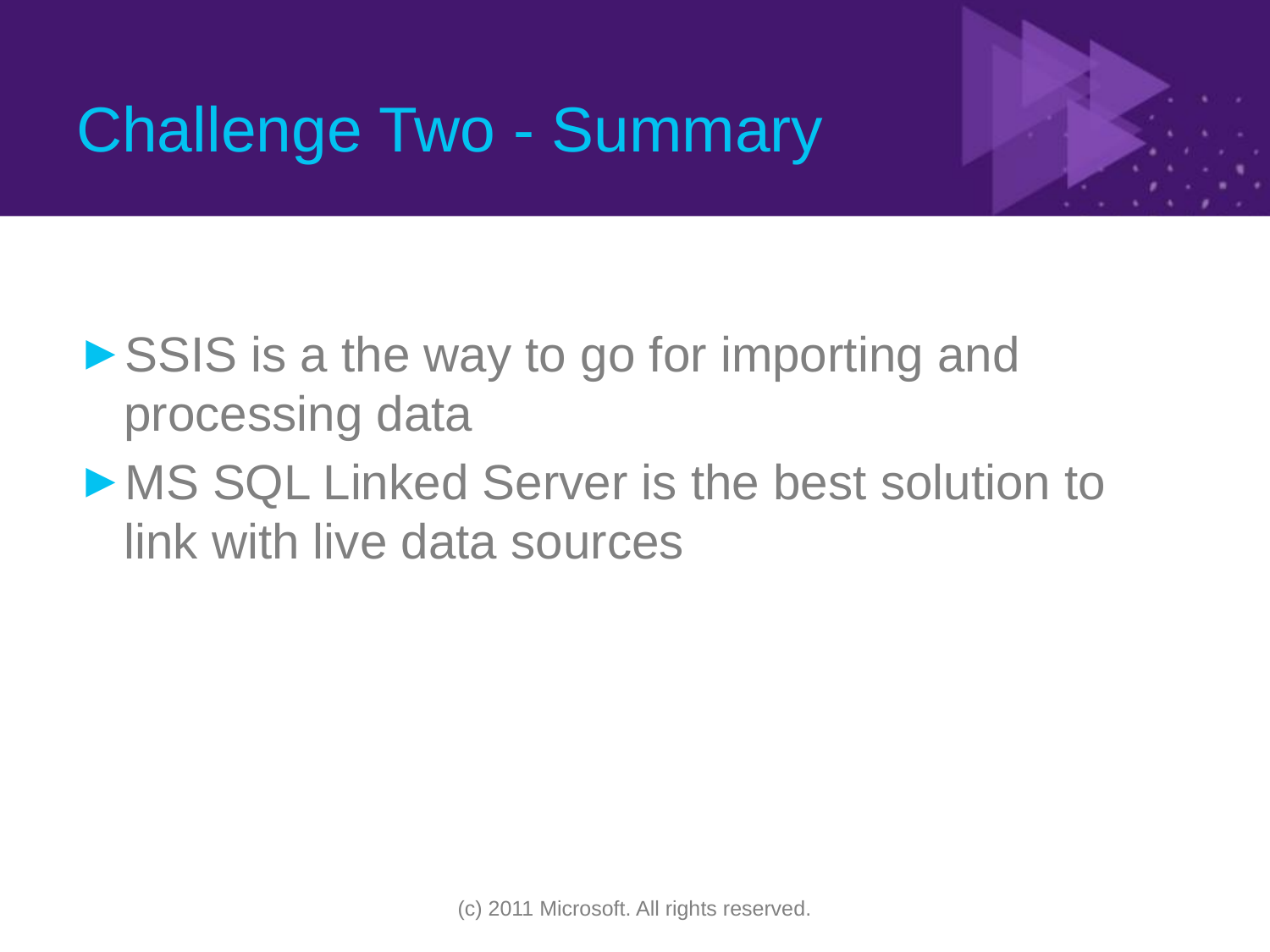

# Challenge Two - Summary
SSIS is a the way to go for importing and processing data
MS SQL Linked Server is the best solution to link with live data sources
(c) 2011 Microsoft. All rights reserved.